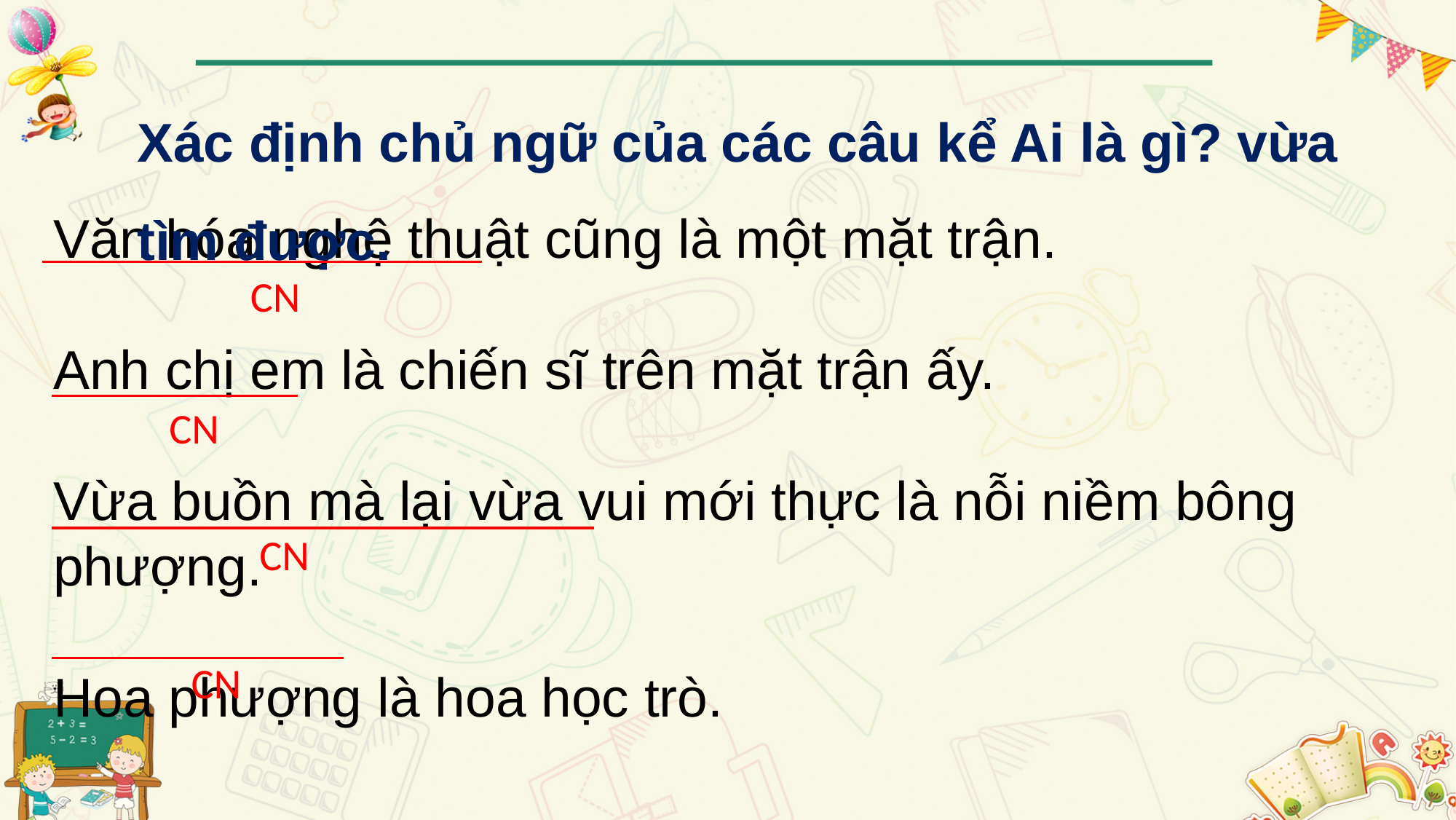

Xác định chủ ngữ của các câu kể Ai là gì? vừa tìm được.
Văn hóa nghệ thuật cũng là một mặt trận.

Anh chị em là chiến sĩ trên mặt trận ấy.

Vừa buồn mà lại vừa vui mới thực là nỗi niềm bông phượng.

Hoa phượng là hoa học trò.
CN
CN
CN
CN